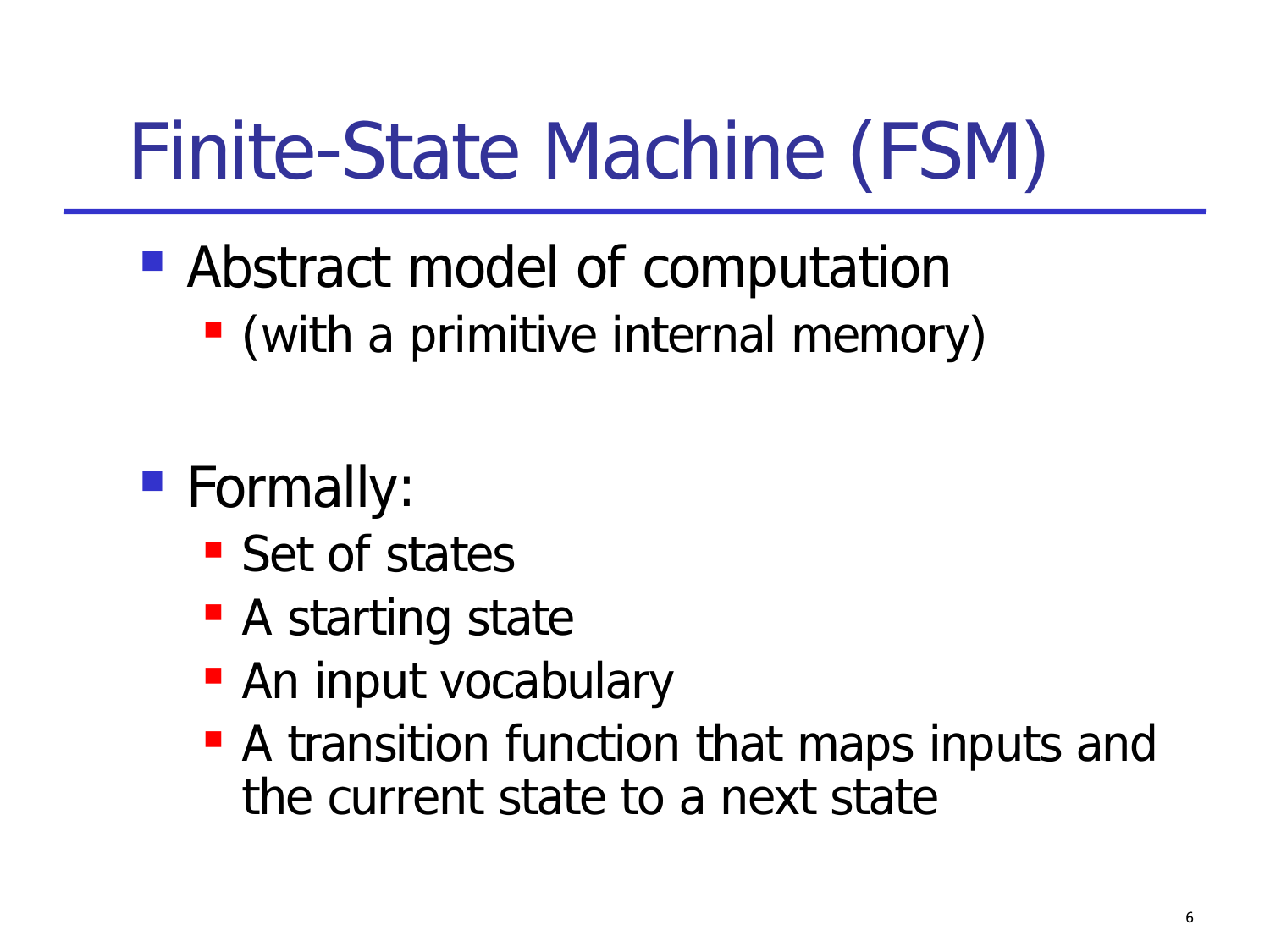

# Finite-State Machine (FSM)
Abstract model of computation
(with a primitive internal memory)

Formally:
Set of states
A starting state
An input vocabulary
A transition function that maps inputs and the current state to a next state
6